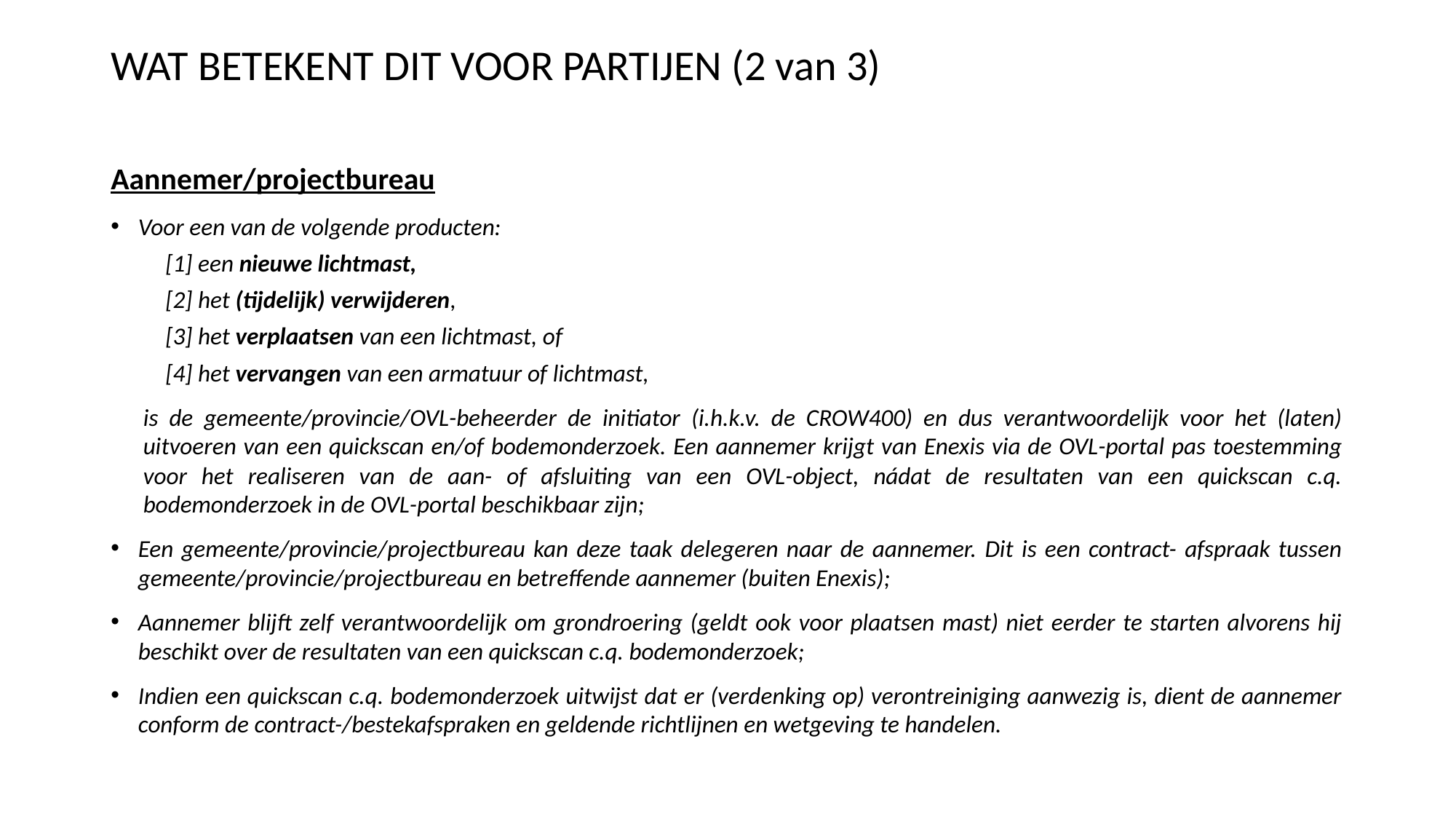

# WAT BETEKENT DIT VOOR PARTIJEN (2 van 3)
Aannemer/projectbureau
Voor een van de volgende producten:
[1] een nieuwe lichtmast,
[2] het (tijdelijk) verwijderen,
[3] het verplaatsen van een lichtmast, of
[4] het vervangen van een armatuur of lichtmast,
is de gemeente/provincie/OVL-beheerder de initiator (i.h.k.v. de CROW400) en dus verantwoordelijk voor het (laten) uitvoeren van een quickscan en/of bodemonderzoek. Een aannemer krijgt van Enexis via de OVL-portal pas toestemming voor het realiseren van de aan- of afsluiting van een OVL-object, nádat de resultaten van een quickscan c.q. bodemonderzoek in de OVL-portal beschikbaar zijn;
Een gemeente/provincie/projectbureau kan deze taak delegeren naar de aannemer. Dit is een contract- afspraak tussen gemeente/provincie/projectbureau en betreffende aannemer (buiten Enexis);
Aannemer blijft zelf verantwoordelijk om grondroering (geldt ook voor plaatsen mast) niet eerder te starten alvorens hij beschikt over de resultaten van een quickscan c.q. bodemonderzoek;
Indien een quickscan c.q. bodemonderzoek uitwijst dat er (verdenking op) verontreiniging aanwezig is, dient de aannemer conform de contract-/bestekafspraken en geldende richtlijnen en wetgeving te handelen.